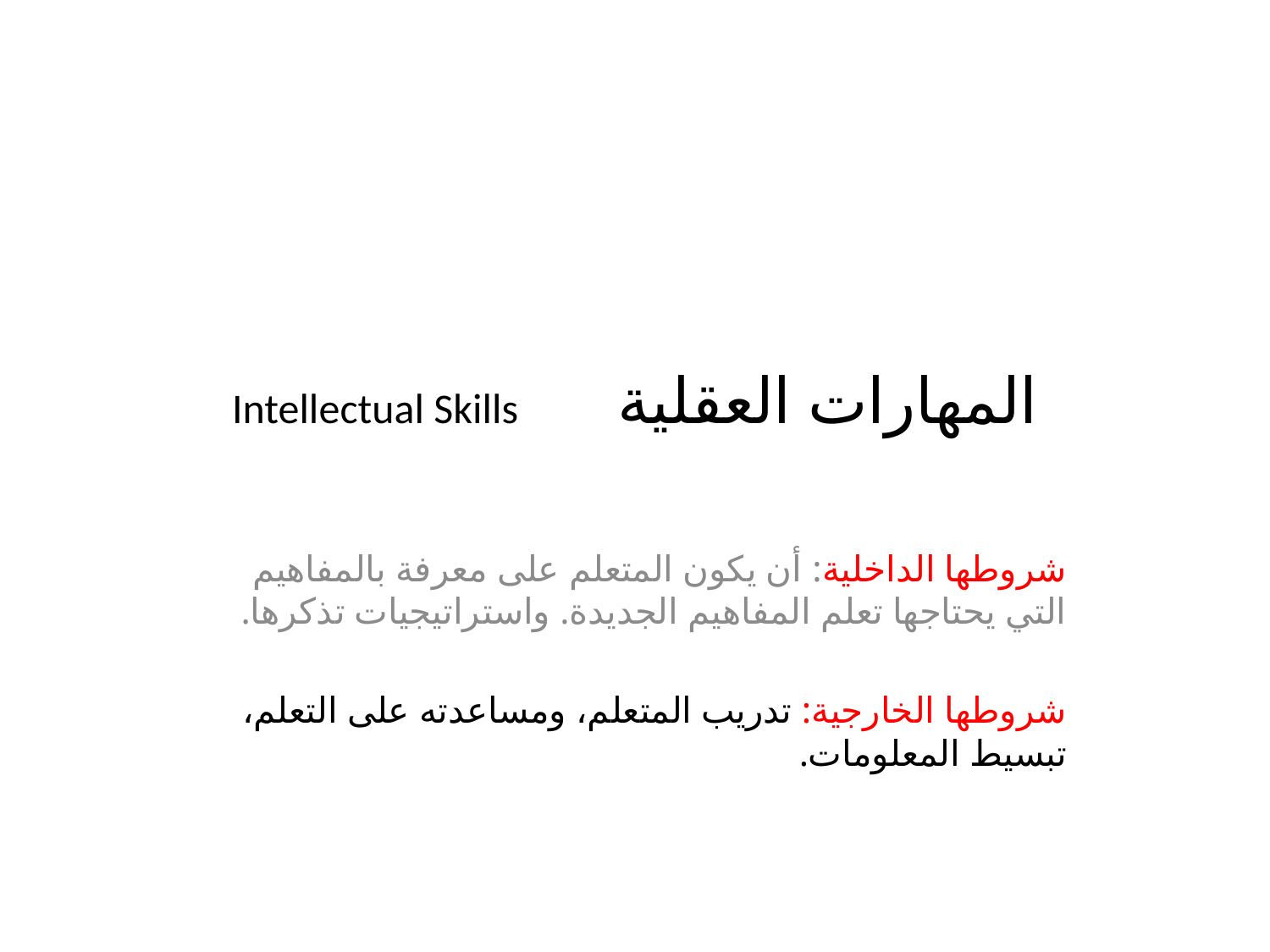

# المهارات العقلية      Intellectual Skills
شروطها الداخلية: أن يكون المتعلم على معرفة بالمفاهيم التي يحتاجها تعلم المفاهيم الجديدة. واستراتيجيات تذكرها.

شروطها الخارجية: تدريب المتعلم، ومساعدته على التعلم، تبسيط المعلومات.